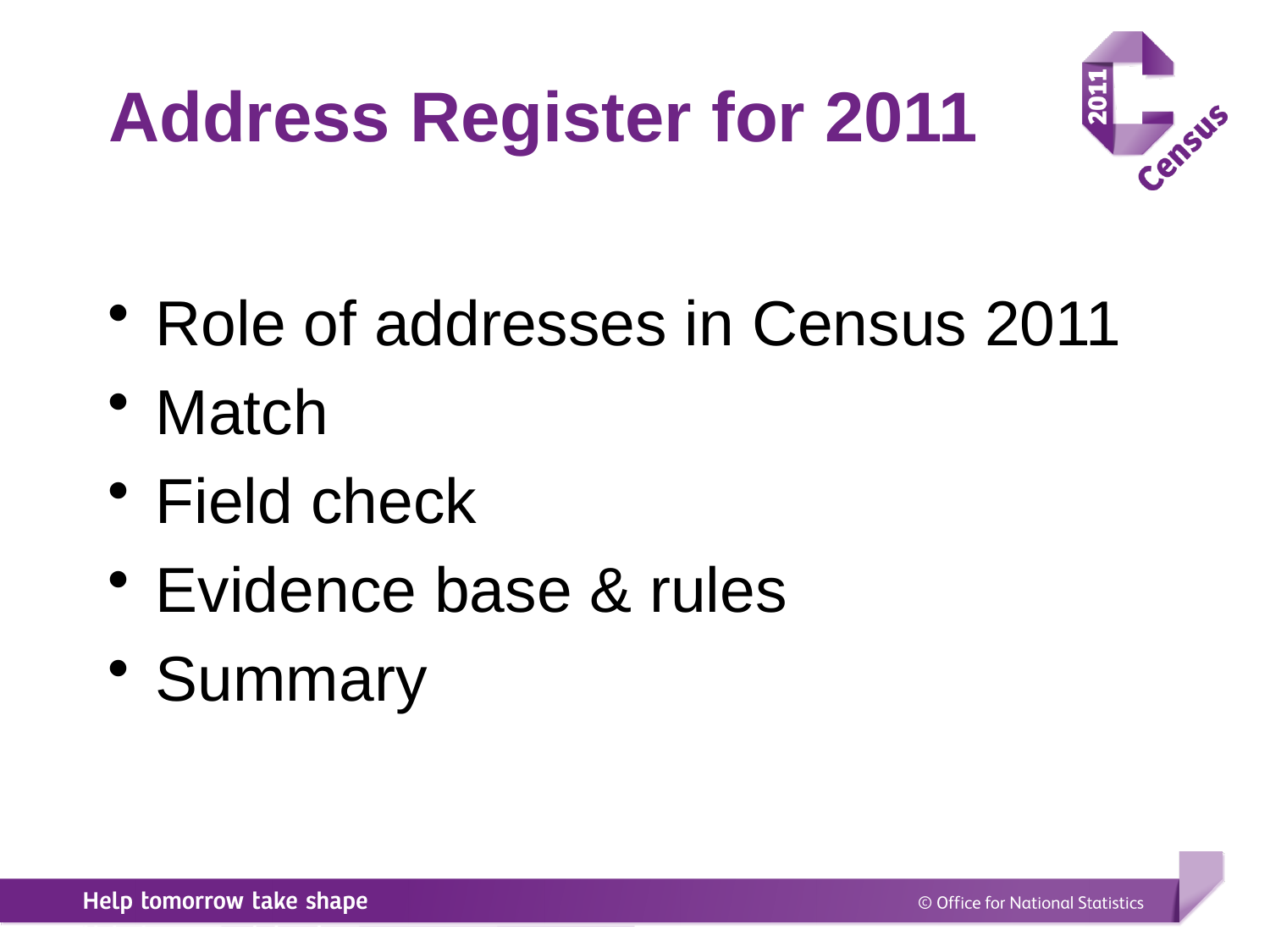

Address Register for 2011
Role of addresses in Census 2011
Match
Field check
Evidence base & rules
Summary